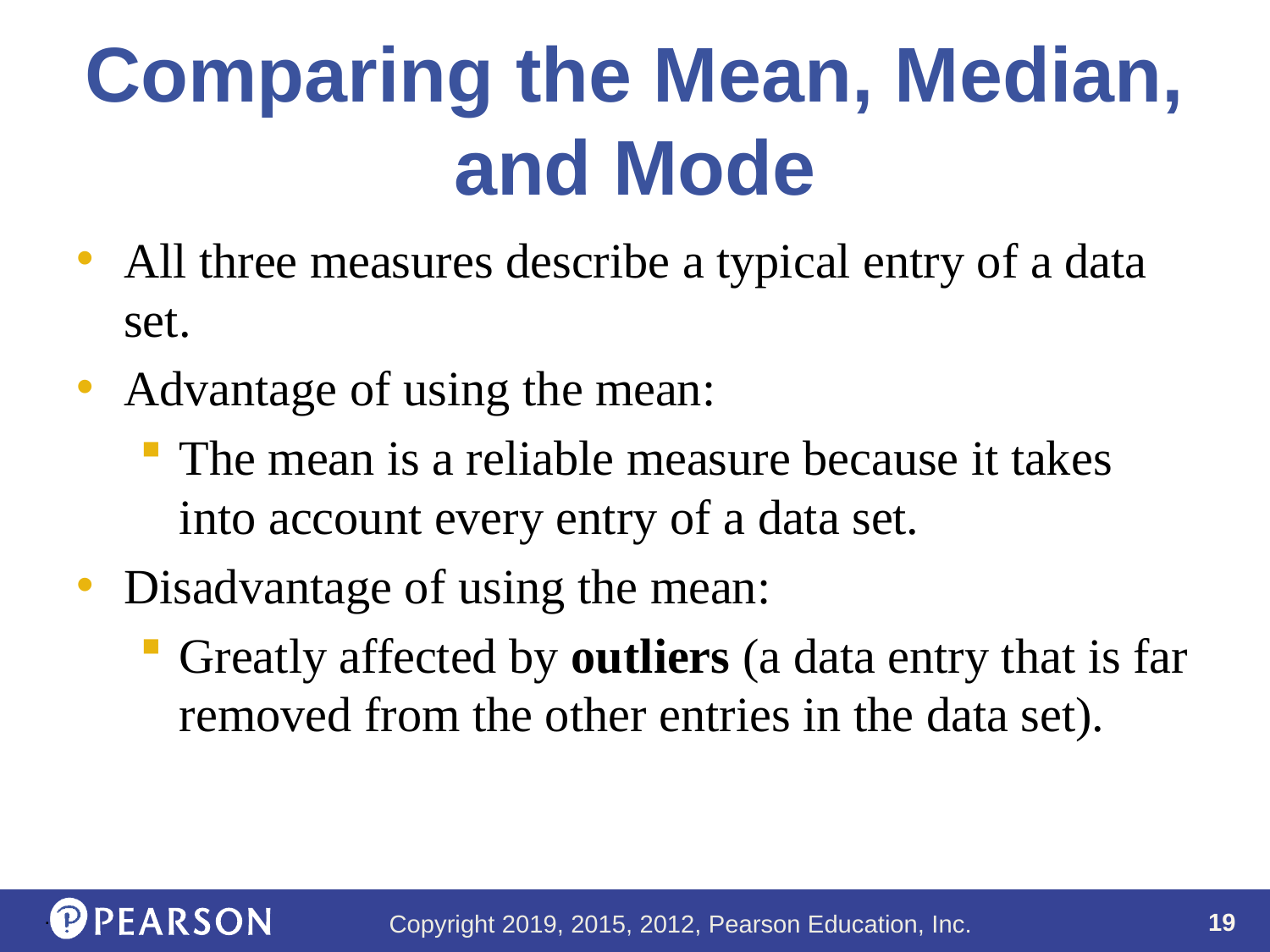

# Comparing the Mean, Median, and Mode
All three measures describe a typical entry of a data set.
Advantage of using the mean:
The mean is a reliable measure because it takes into account every entry of a data set.
Disadvantage of using the mean:
Greatly affected by outliers (a data entry that is far removed from the other entries in the data set).
.